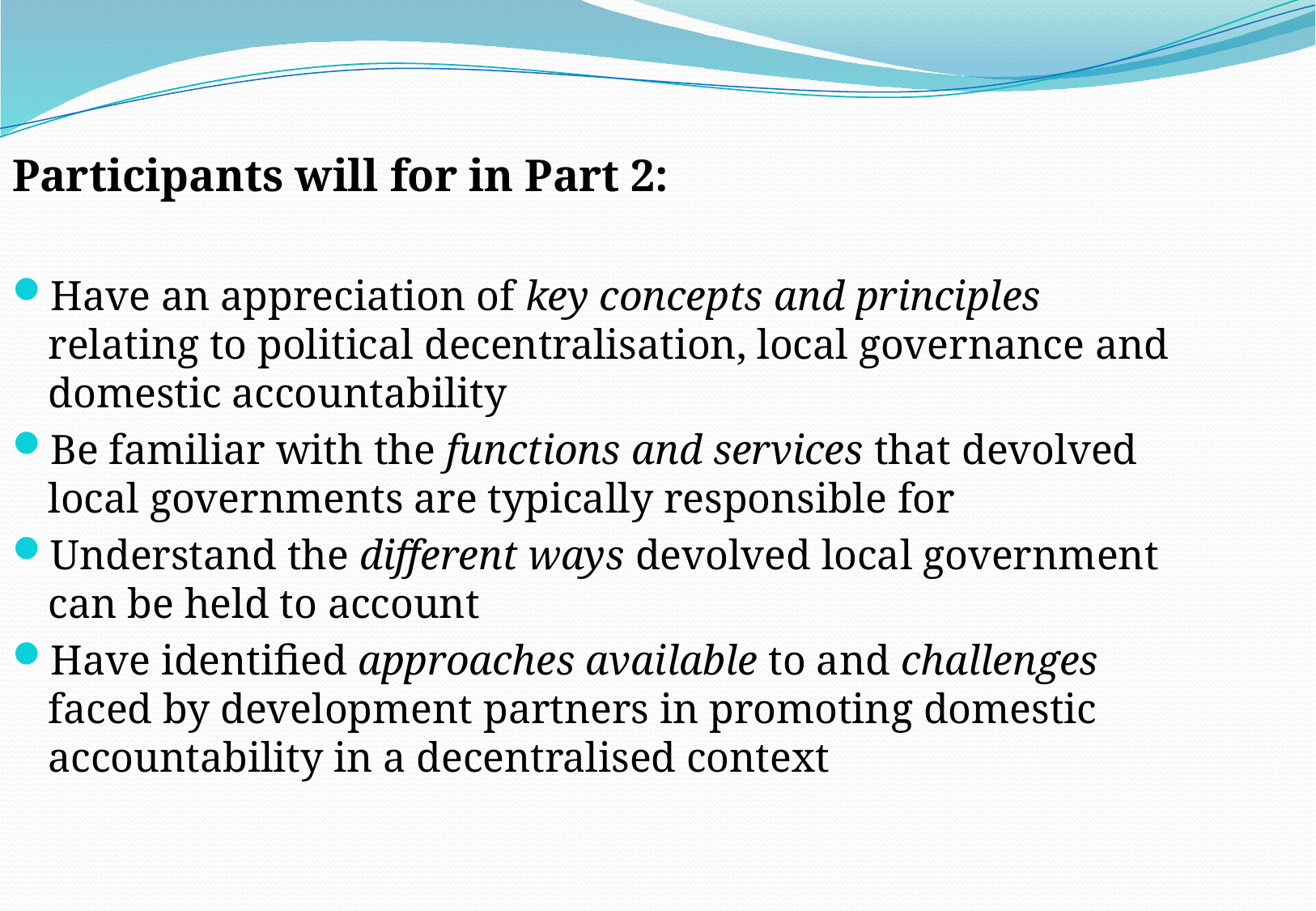

Participants will for in Part 2:

Have an appreciation of key concepts and principles relating to political decentralisation, local governance and domestic accountability
Be familiar with the functions and services that devolved local governments are typically responsible for
Understand the different ways devolved local government can be held to account
Have identified approaches available to and challenges faced by development partners in promoting domestic accountability in a decentralised context